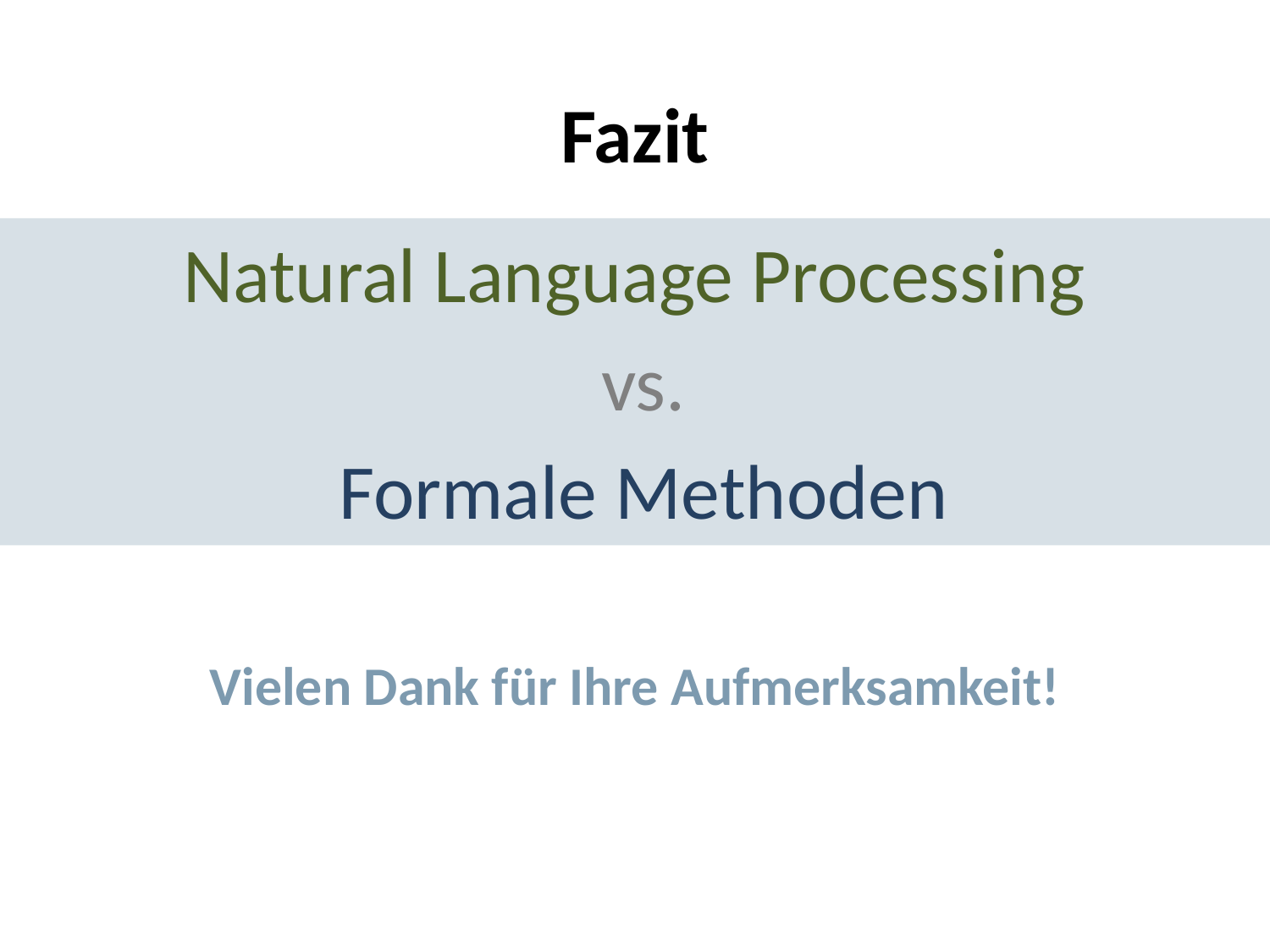

# Fazit

Natural Language Processing
 vs.
 Formale Methoden
Vielen Dank für Ihre Aufmerksamkeit!